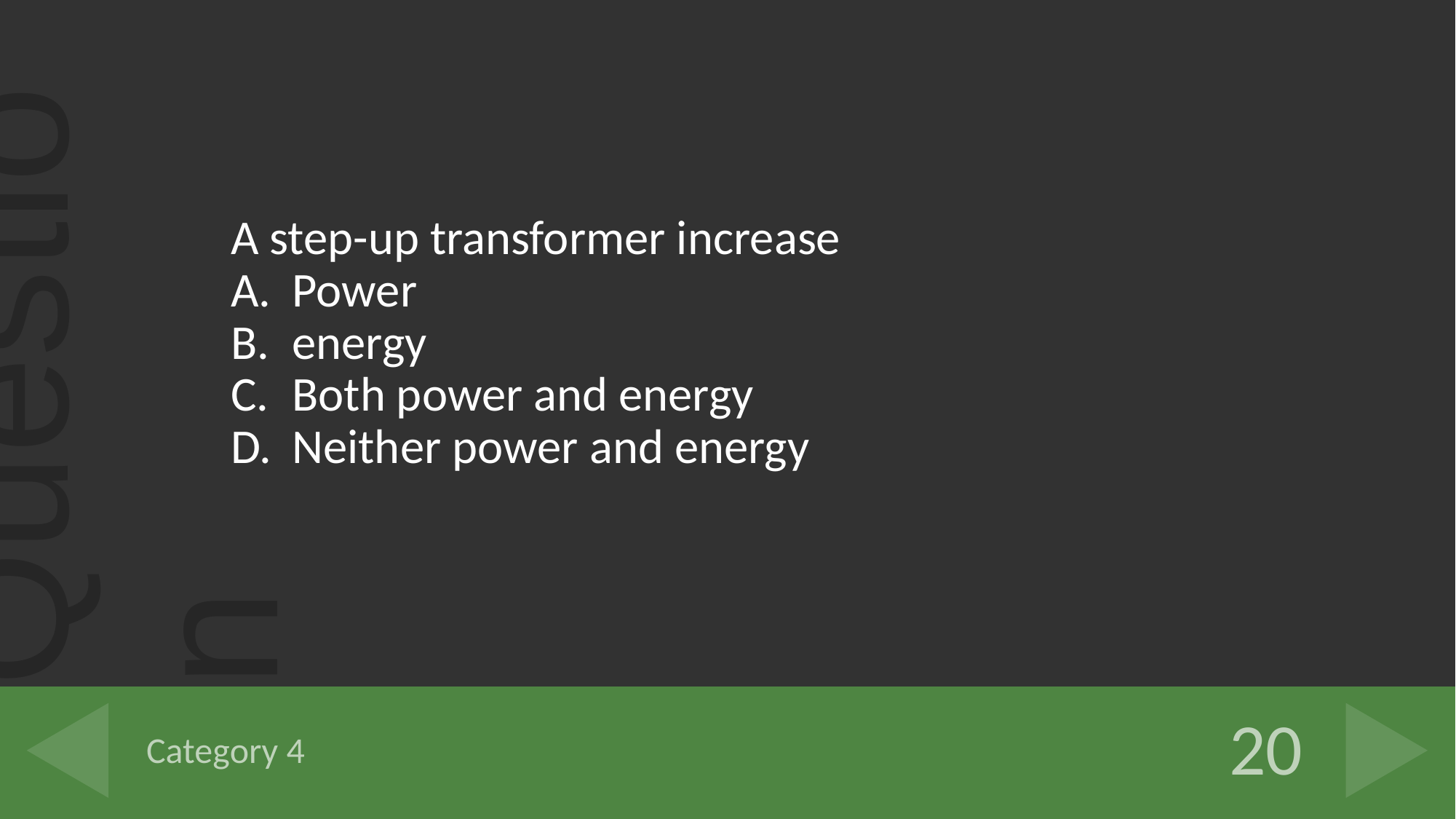

A step-up transformer increase
Power
energy
Both power and energy
Neither power and energy
# Category 4
20